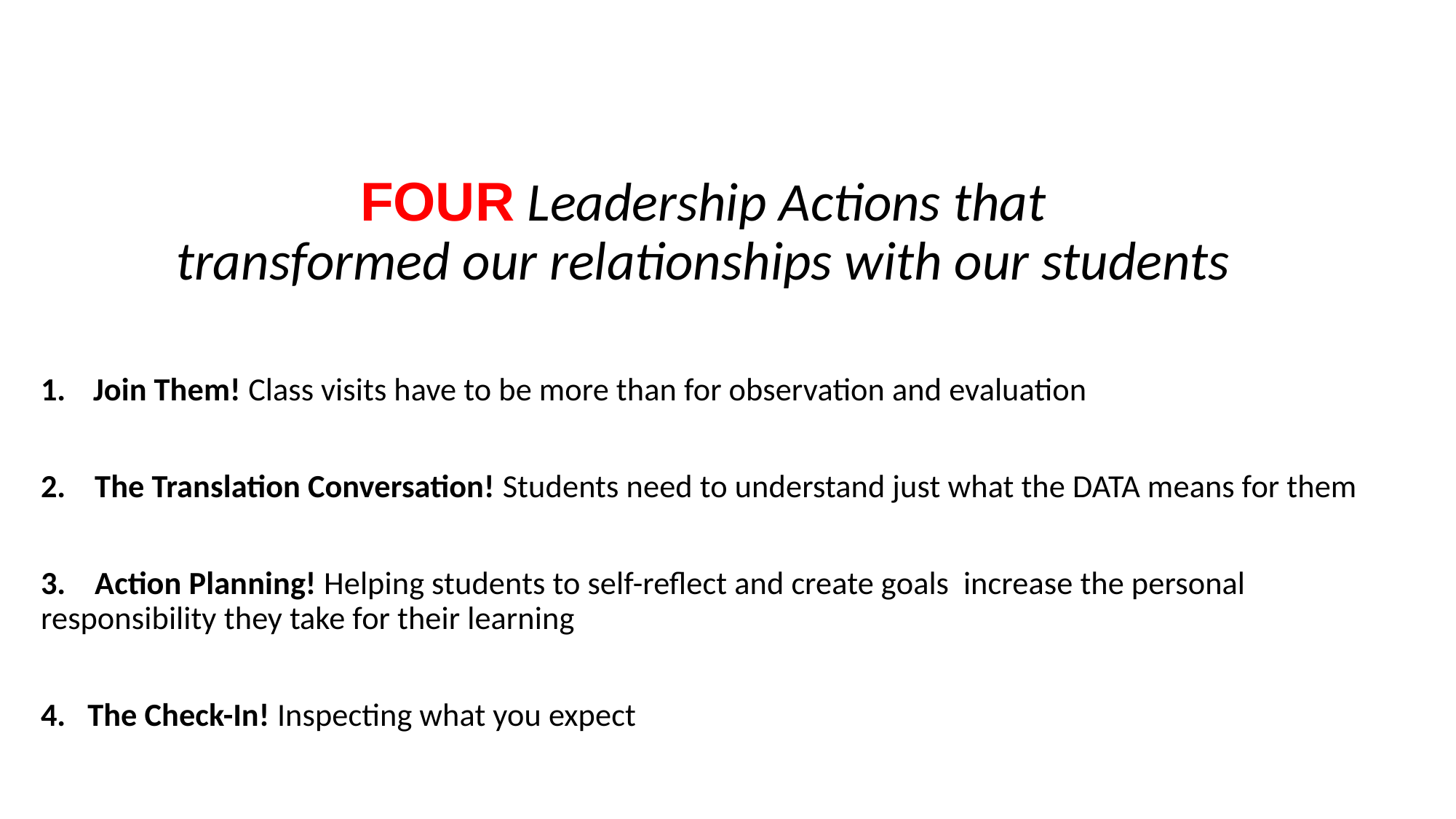

# FOUR Leadership Actions that transformed our relationships with our students

Join Them! Class visits have to be more than for observation and evaluation

2.    The Translation Conversation! Students need to understand just what the DATA means for them

3.    Action Planning! Helping students to self-reflect and create goals  increase the personal responsibility they take for their learning

4.   The Check-In! Inspecting what you expect